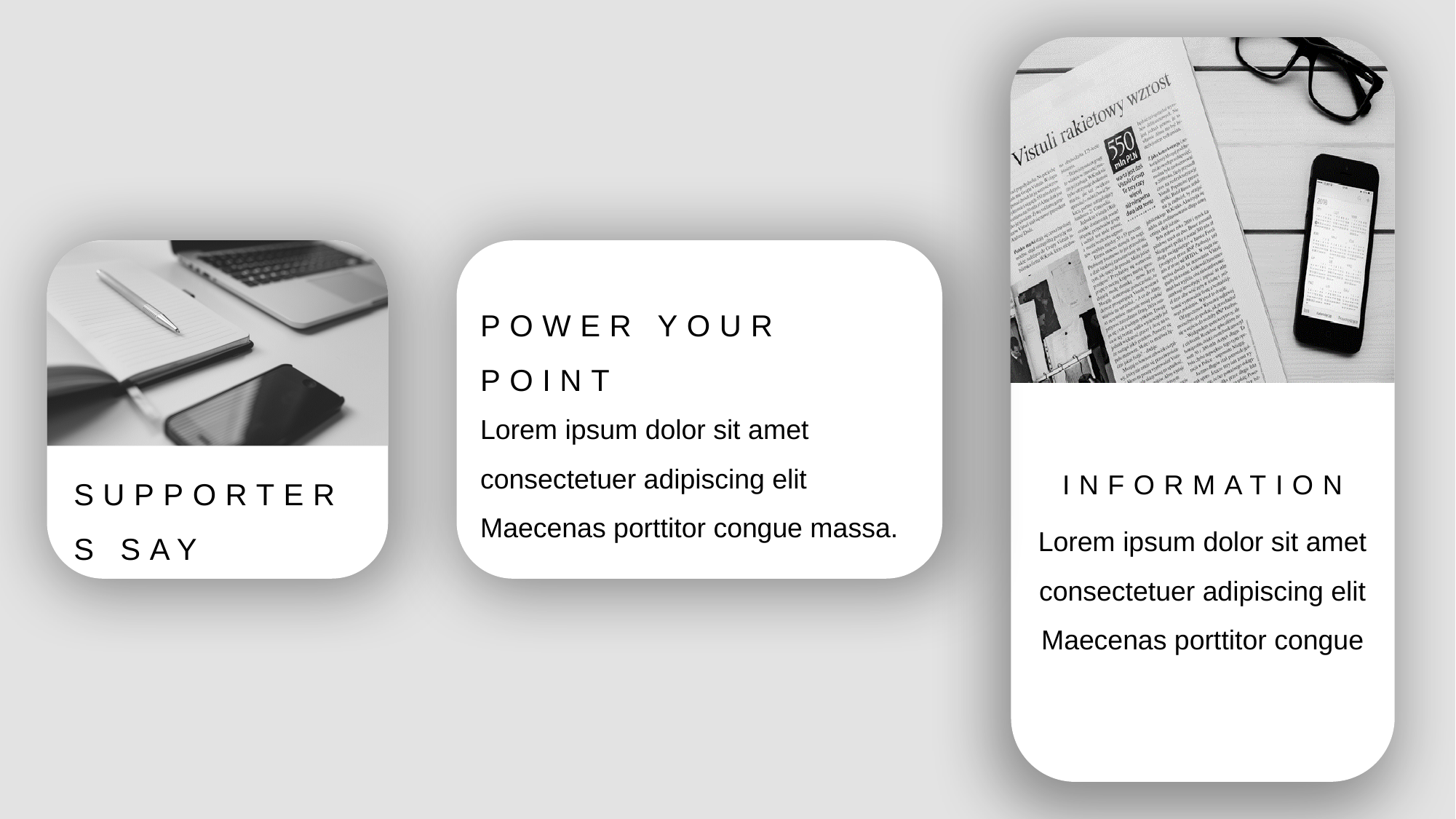

POWER YOUR POINT
Lorem ipsum dolor sit amet consectetuer adipiscing elit Maecenas porttitor congue massa.
INFORMATION
SUPPORTERS SAY
Lorem ipsum dolor sit amet consectetuer adipiscing elit Maecenas porttitor congue